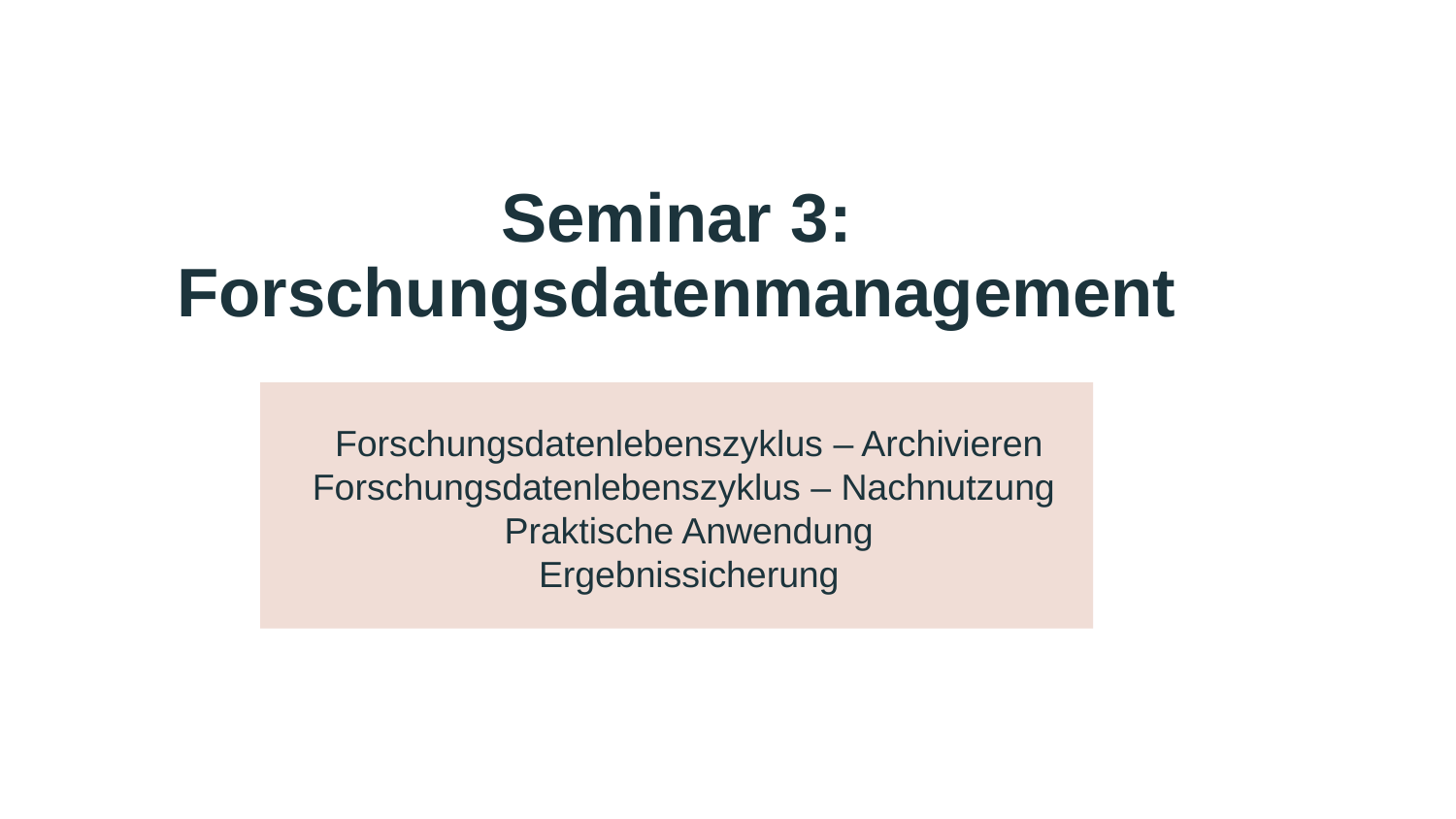

# Seminar 3: Forschungsdatenmanagement

Forschungsdatenlebenszyklus – Archivieren
Forschungsdatenlebenszyklus – Nachnutzung
Praktische Anwendung
Ergebnissicherung